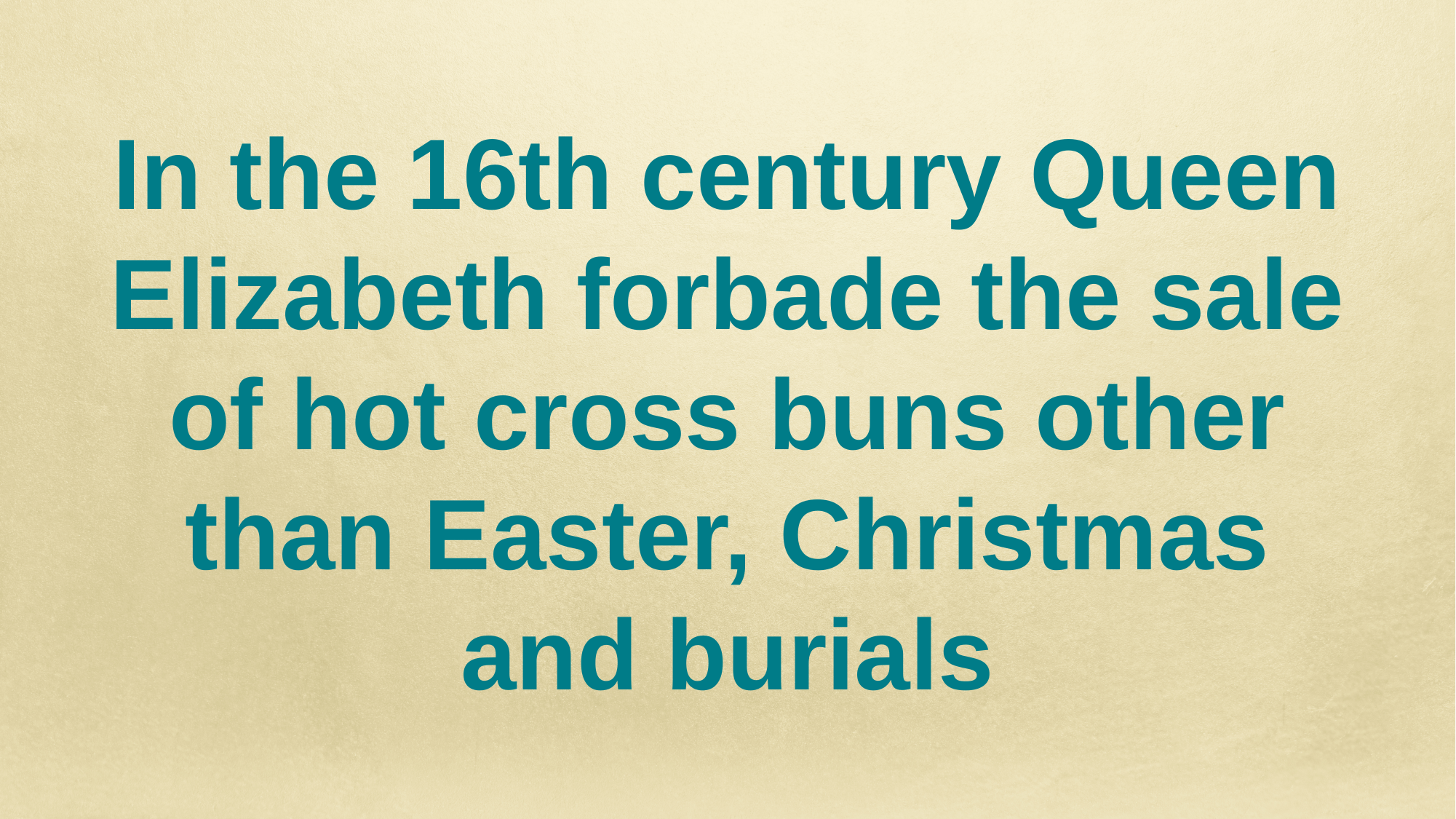

In the 16th century Queen Elizabeth forbade the sale of hot cross buns other than Easter, Christmas and burials